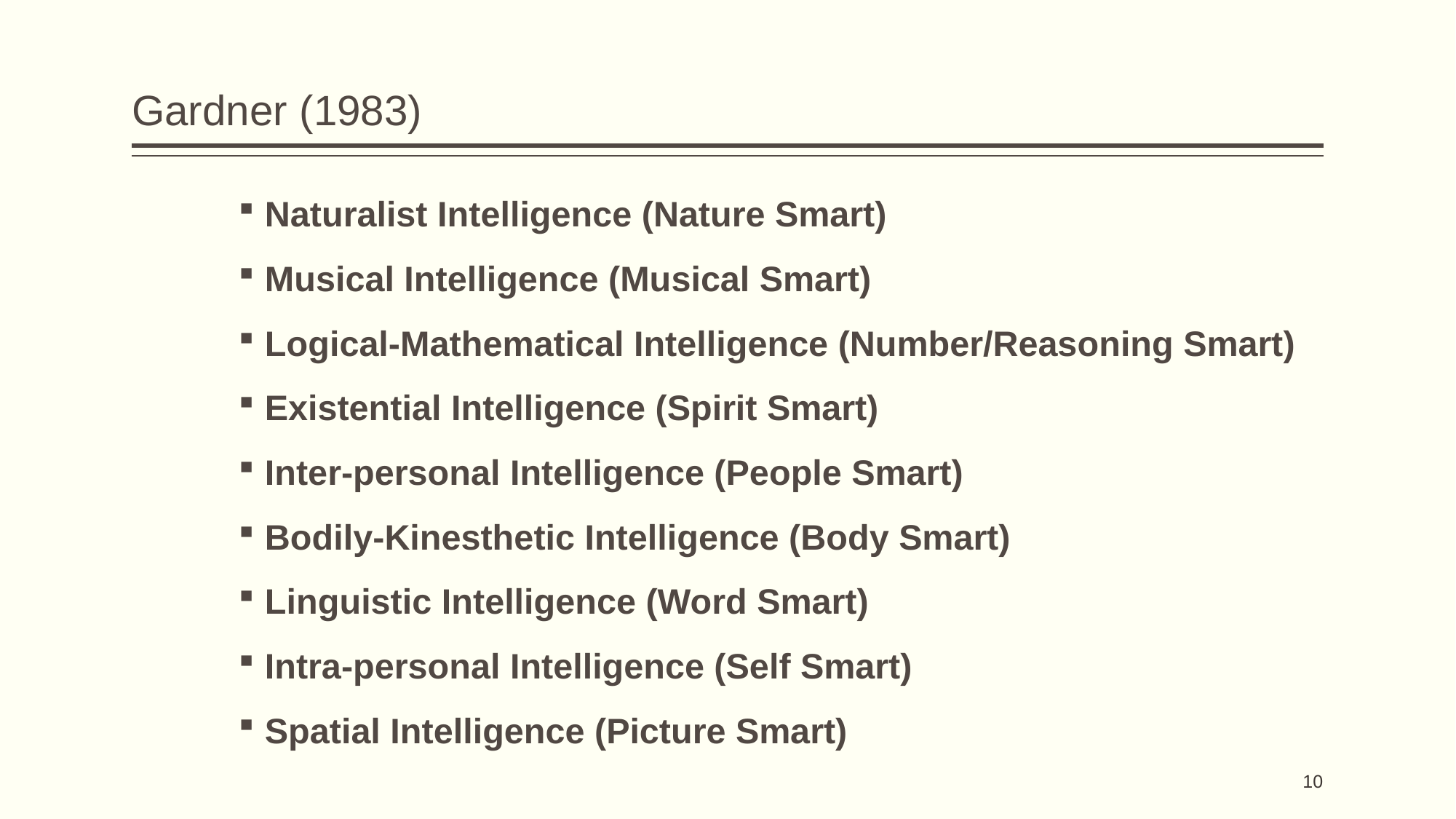

# Gardner (1983)
Naturalist Intelligence (Nature Smart)
Musical Intelligence (Musical Smart)
Logical-Mathematical Intelligence (Number/Reasoning Smart)
Existential Intelligence (Spirit Smart)
Inter-personal Intelligence (People Smart)
Bodily-Kinesthetic Intelligence (Body Smart)
Linguistic Intelligence (Word Smart)
Intra-personal Intelligence (Self Smart)
Spatial Intelligence (Picture Smart)

10